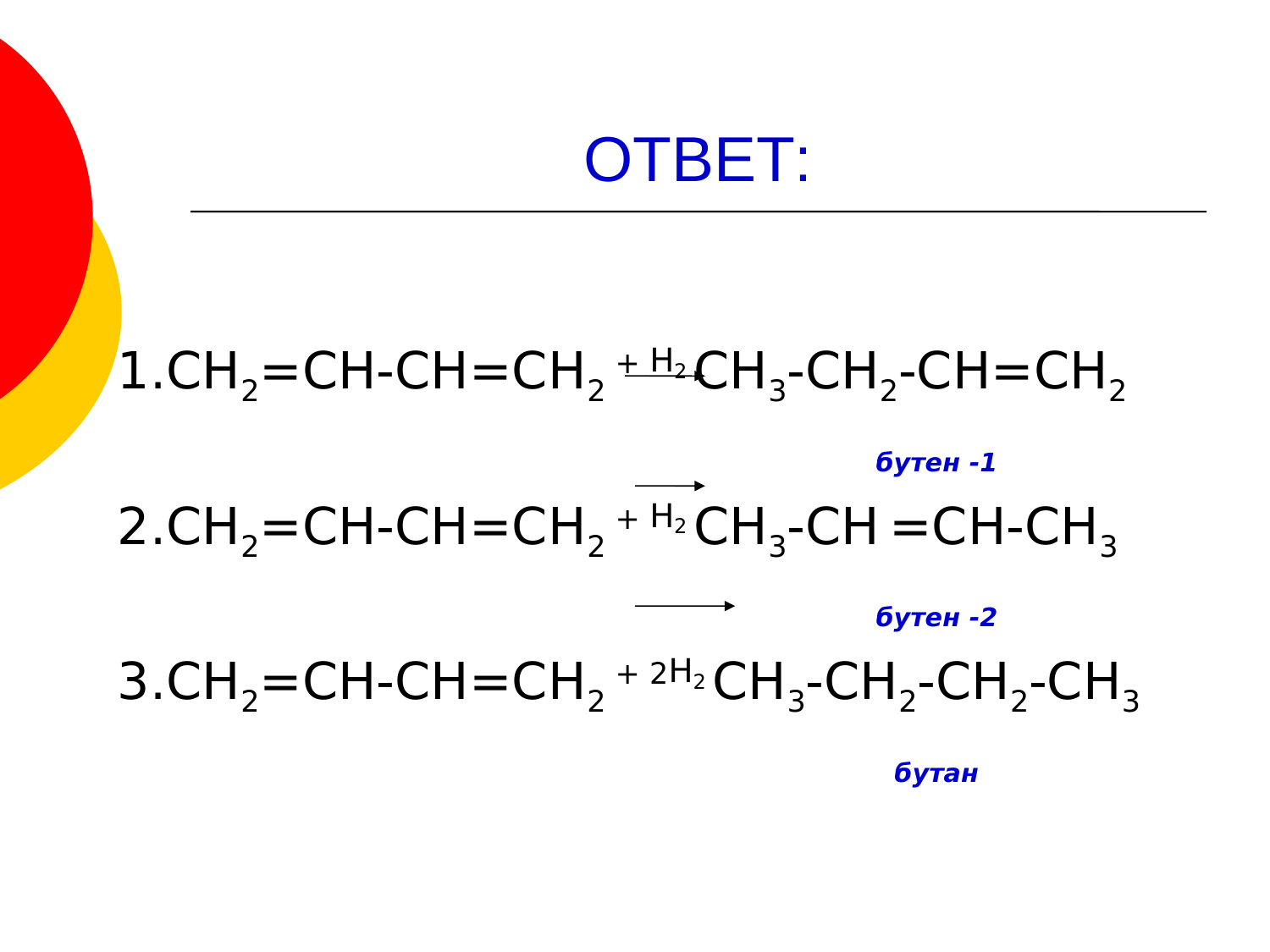

# ОТВЕТ:

1.СН2=СН-СН=СН2 + Н2 СН3-СН2-СН=СН2
                                                            бутен -1
2.СН2=СН-СН=СН2 + Н2 СН3-СН =СН-СН3
                                                            бутен -2
3.СН2=СН-СН=СН2 + 2Н2 СН3-СН2-СН2-СН3
                                                            бутан